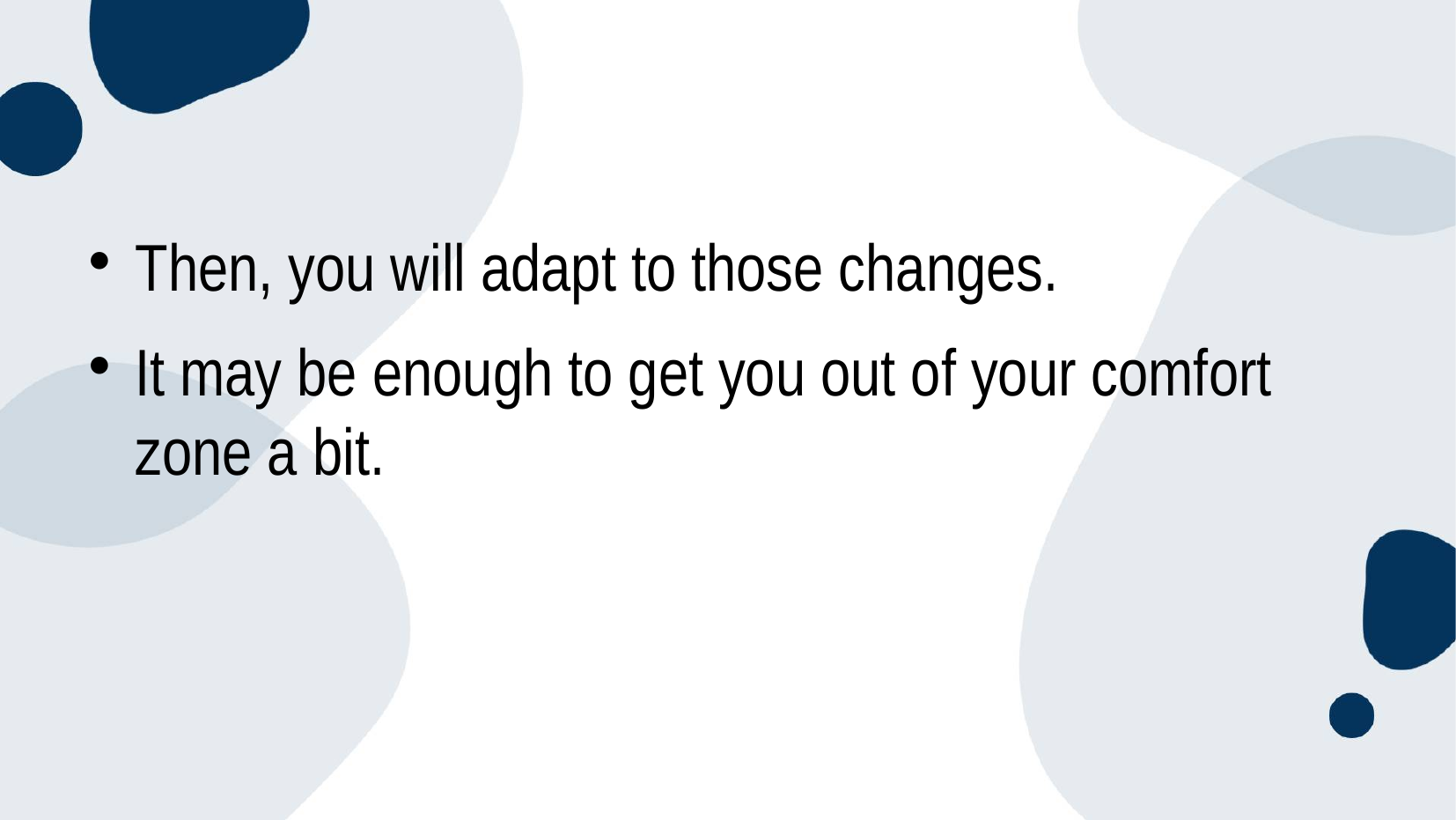

#
Then, you will adapt to those changes.
It may be enough to get you out of your comfort zone a bit.